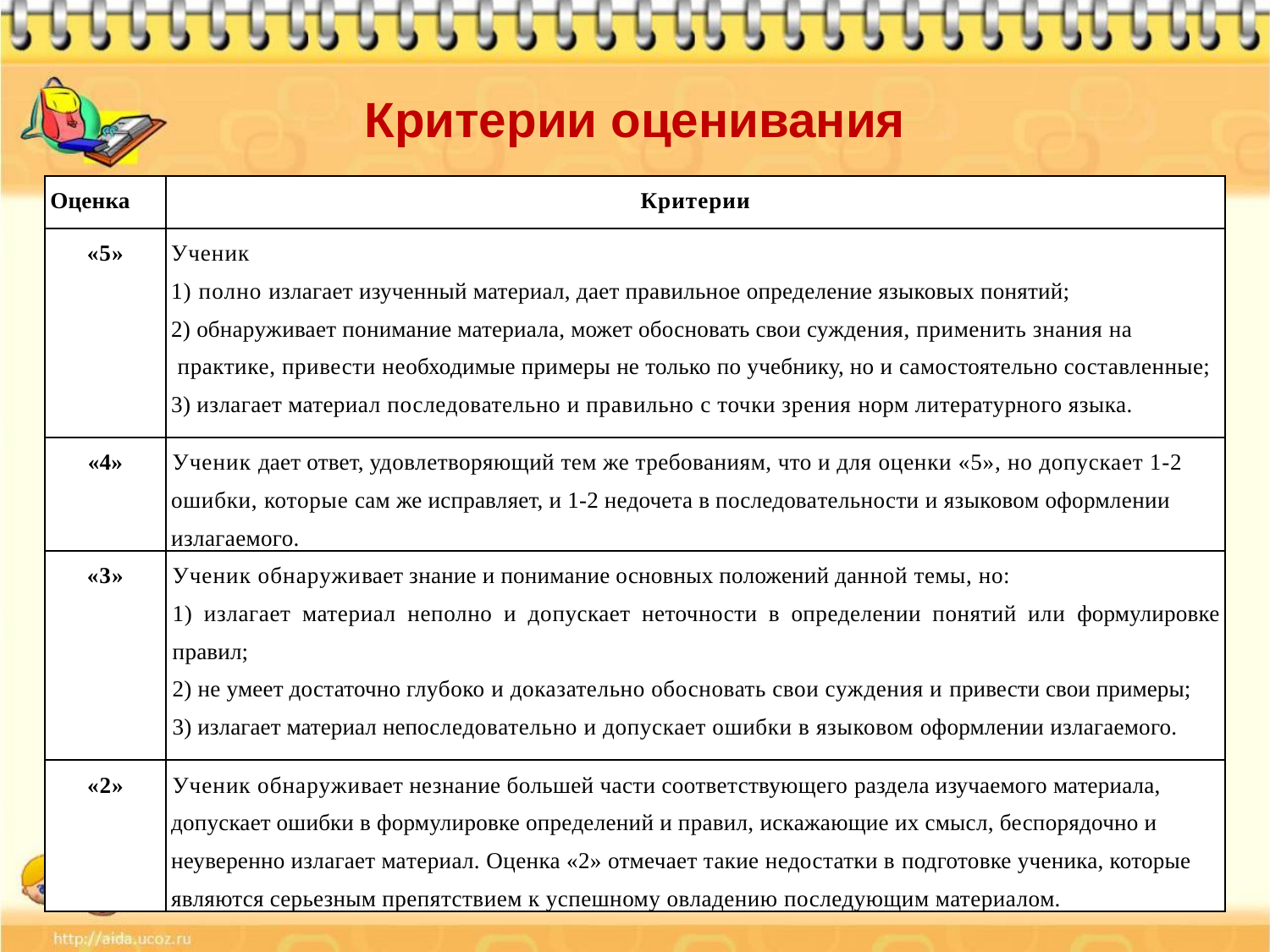

# Критерии оценивания
| Оценка | Критерии |
| --- | --- |
| «5» | Ученик 1) полно излагает изученный материал, дает правильное определение языковых понятий; 2) обнаруживает понимание материала, может обосновать свои суждения, применить знания на практике, привести необходимые примеры не только по учебнику, но и самостоятельно составленные; 3) излагает материал последовательно и правильно с точки зрения норм литературного языка. |
| «4» | Ученик дает ответ, удовлетворяющий тем же требованиям, что и для оценки «5», но допускает 1-2 ошибки, которые сам же исправляет, и 1-2 недочета в последовательности и языковом оформлении излагаемого. |
| «3» | Ученик обнаруживает знание и понимание основных положений данной темы, но: 1) излагает материал неполно и допускает неточности в определении понятий или формулировке правил; 2) не умеет достаточно глубоко и доказательно обосновать свои суждения и привести свои примеры; 3) излагает материал непоследовательно и допускает ошибки в языковом оформлении излагаемого. |
| «2» | Ученик обнаруживает незнание большей части соответствующего раздела изучаемого материала, допускает ошибки в формулировке определений и правил, искажающие их смысл, беспорядочно и неуверенно излагает материал. Оценка «2» отмечает такие недостатки в подготовке ученика, которые являются серьезным препятствием к успешному овладению последующим материалом. |